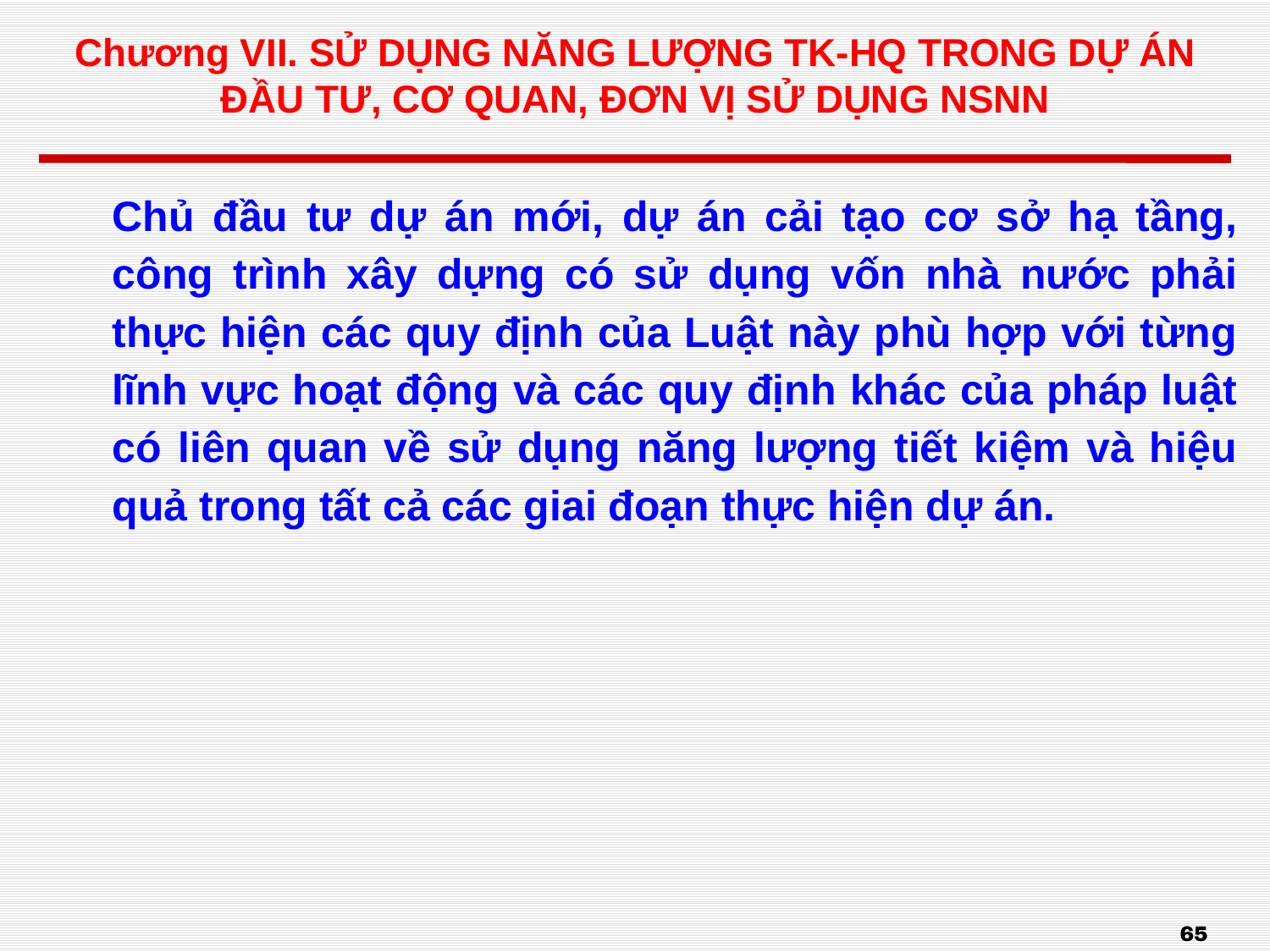

# Chương VII. SỬ DỤNG NĂNG LƯỢNG TK-HQ TRONG DỰ ÁN ĐẦU TƯ, CƠ QUAN, ĐƠN VỊ SỬ DỤNG NSNN
Chủ đầu tư dự án mới, dự án cải tạo cơ sở hạ tầng, công trình xây dựng có sử dụng vốn nhà nước phải thực hiện các quy định của Luật này phù hợp với từng lĩnh vực hoạt động và các quy định khác của pháp luật có liên quan về sử dụng năng lượng tiết kiệm và hiệu quả trong tất cả các giai đoạn thực hiện dự án.